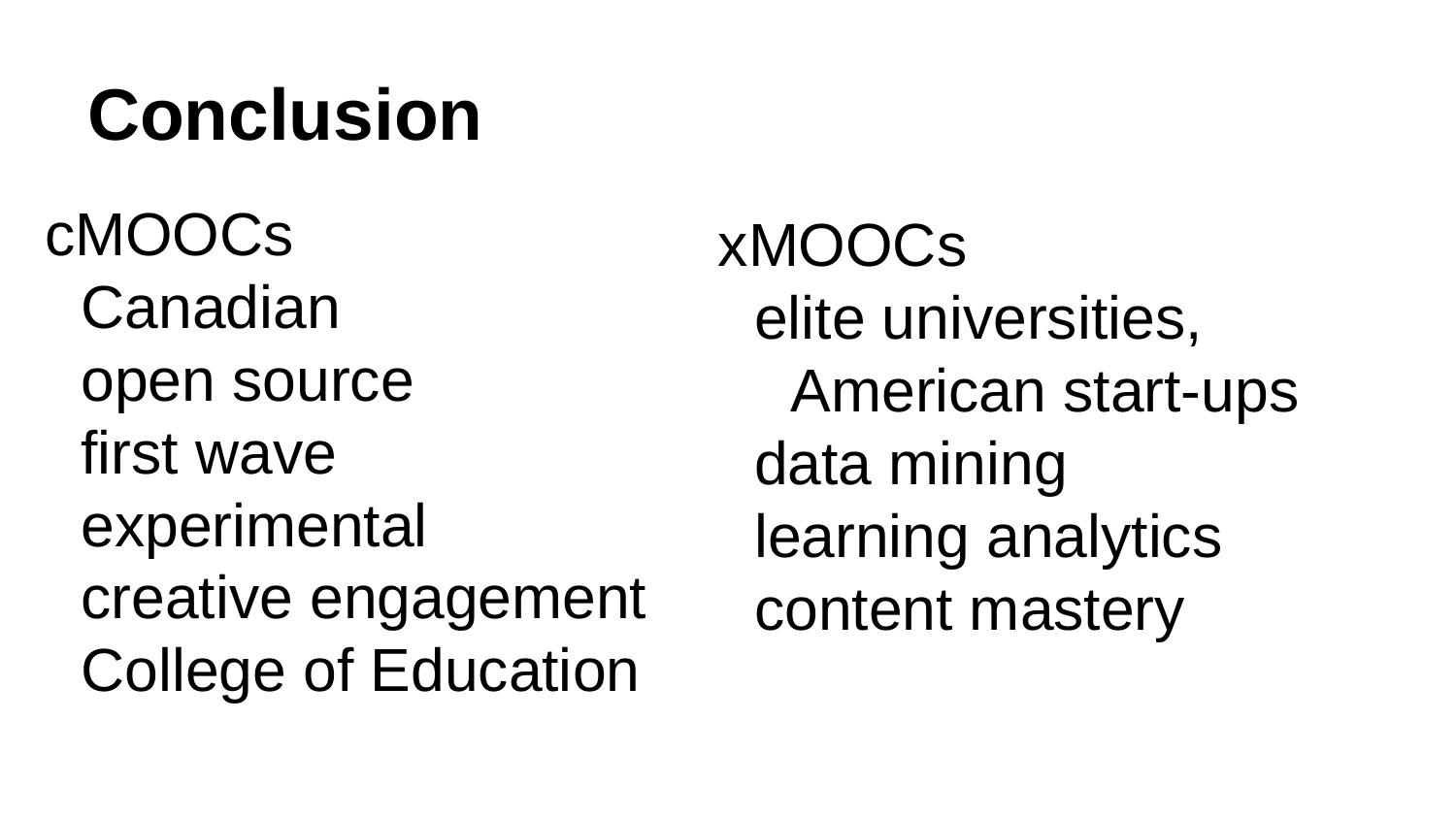

# Conclusion
cMOOCs
Canadian
open source
first wave
experimental
creative engagement
College of Education
xMOOCs
elite universities, American start-ups
data mining
learning analytics
content mastery